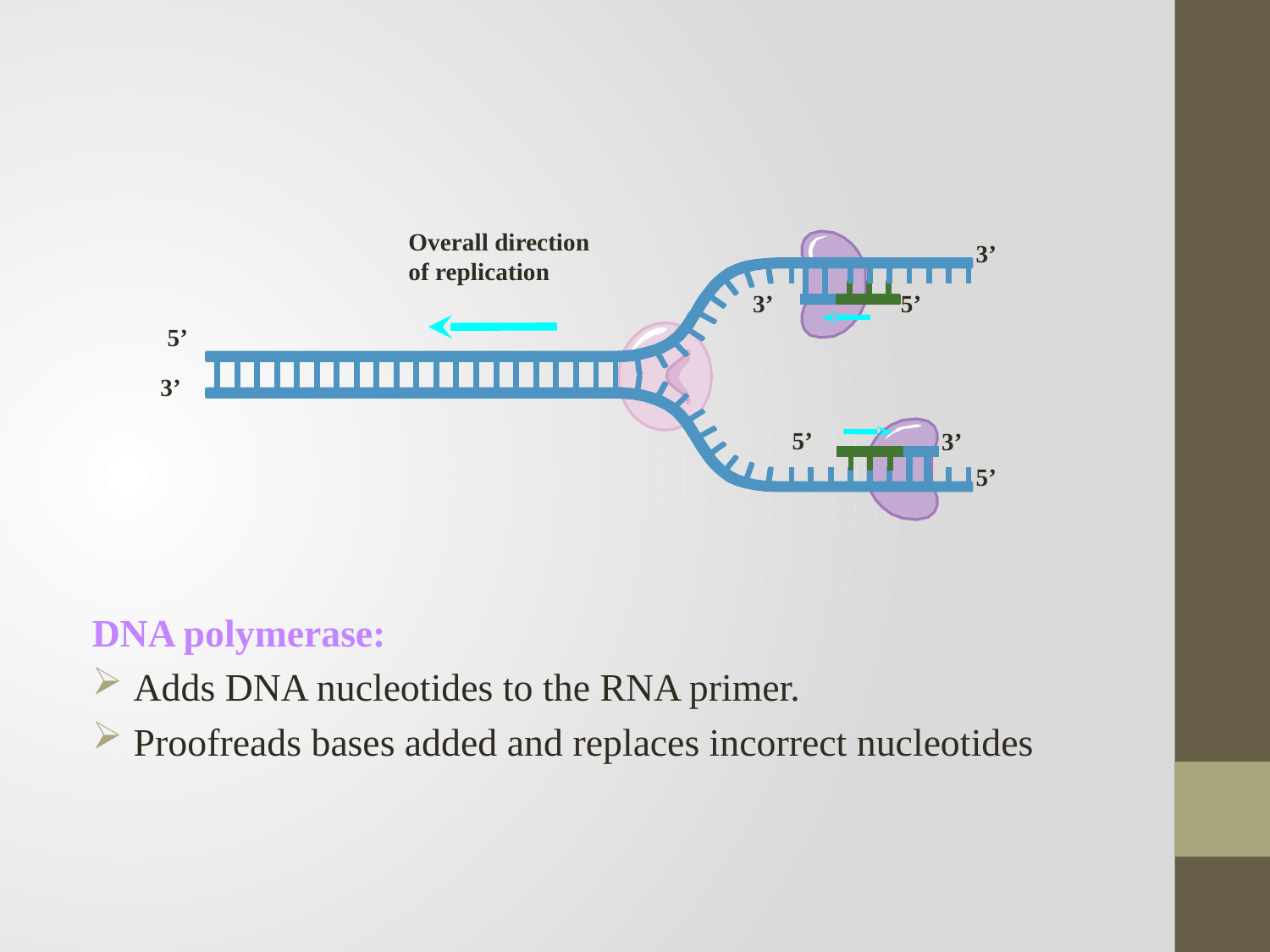

Overall direction
of replication
 3’

 3’

 5’
5’

 3’

 5’
 3’

 5’

DNA polymerase:
 Adds DNA nucleotides to the RNA primer.
 Proofreads bases added and replaces incorrect nucleotides